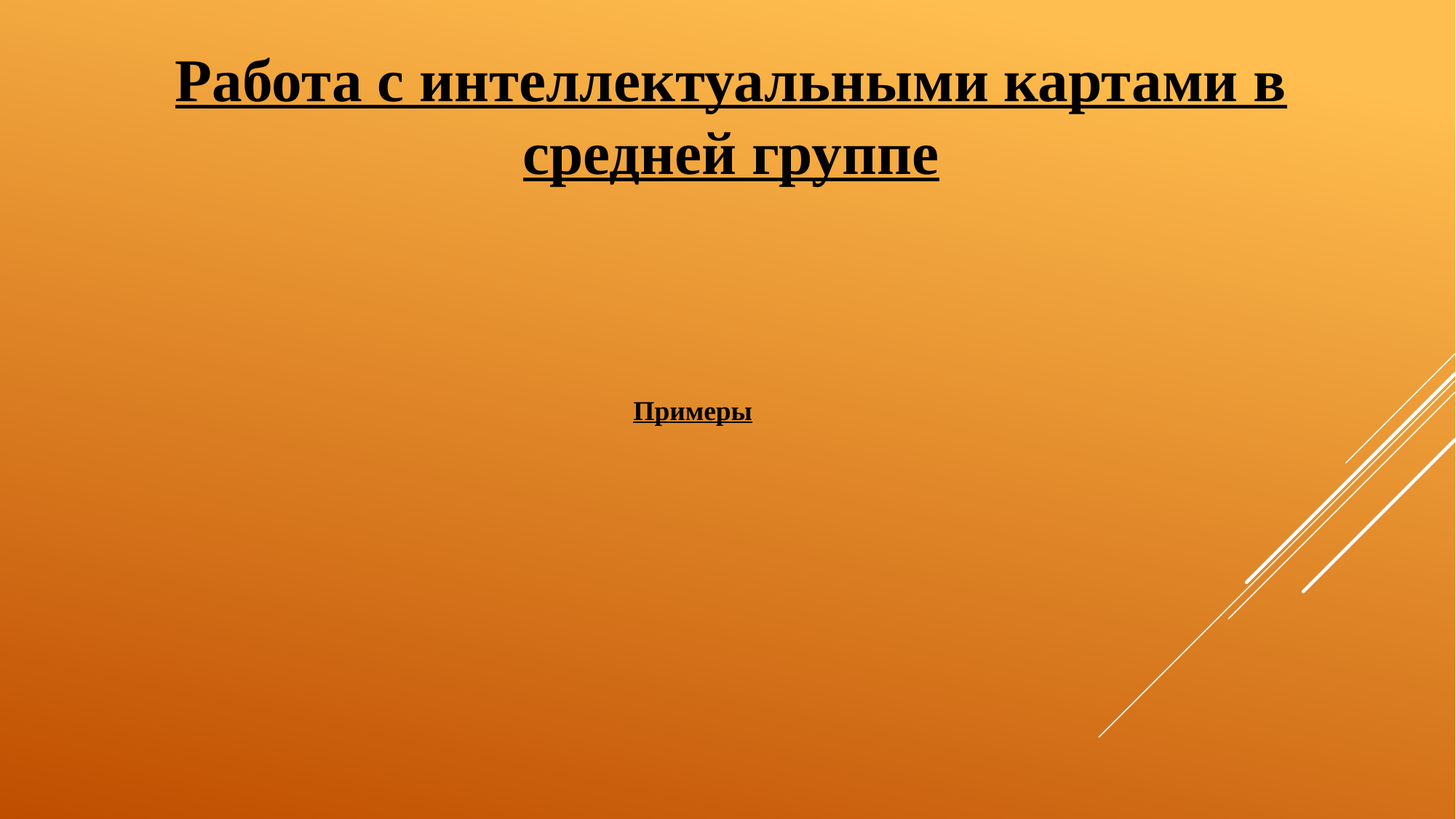

Работа с интеллектуальными картами в средней группе
Примеры